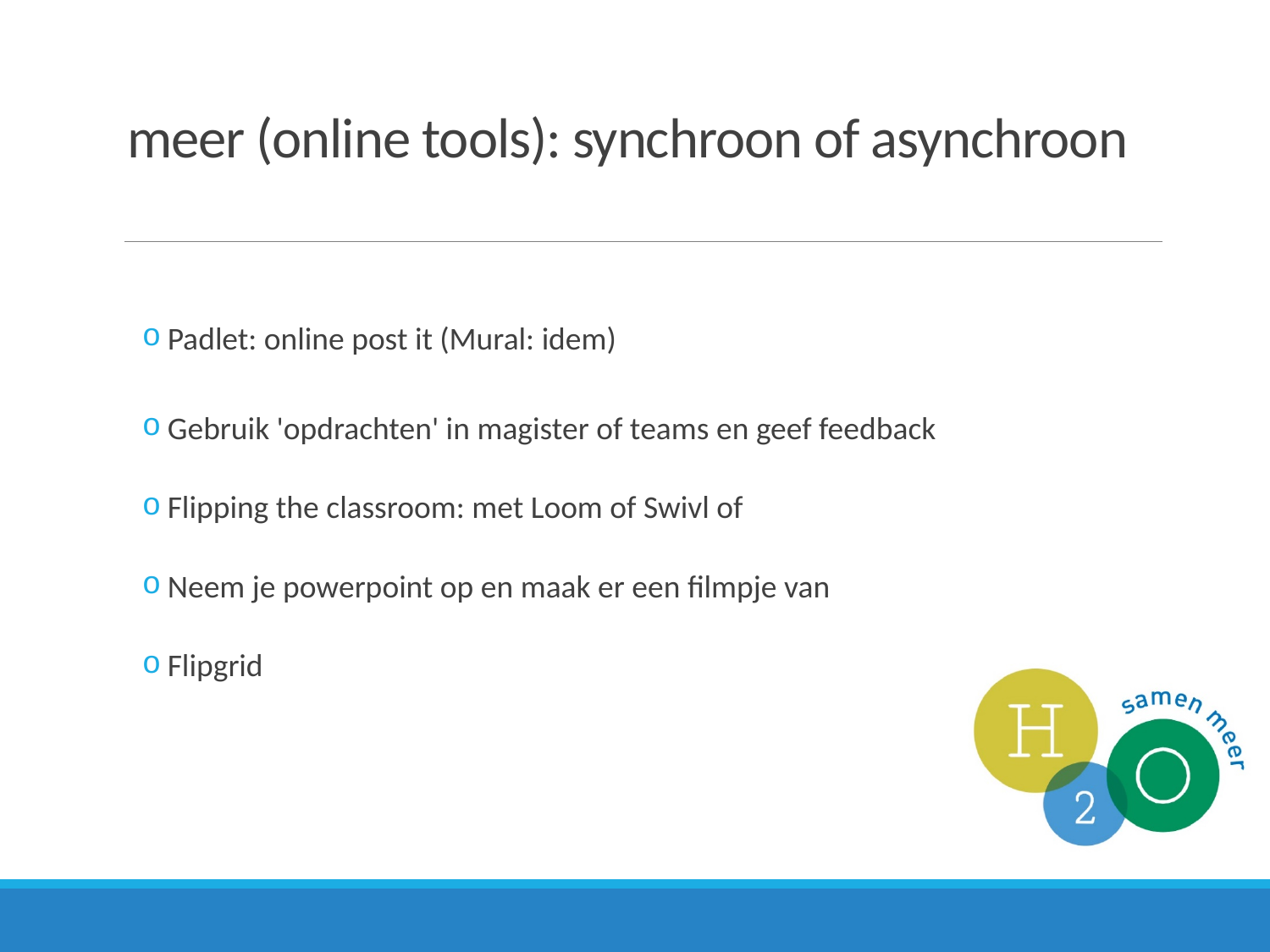

# meer (online tools): synchroon of asynchroon
Padlet: online post it (Mural: idem)

Gebruik 'opdrachten' in magister of teams en geef feedback
Flipping the classroom: met Loom of Swivl of
Neem je powerpoint op en maak er een filmpje van
Flipgrid